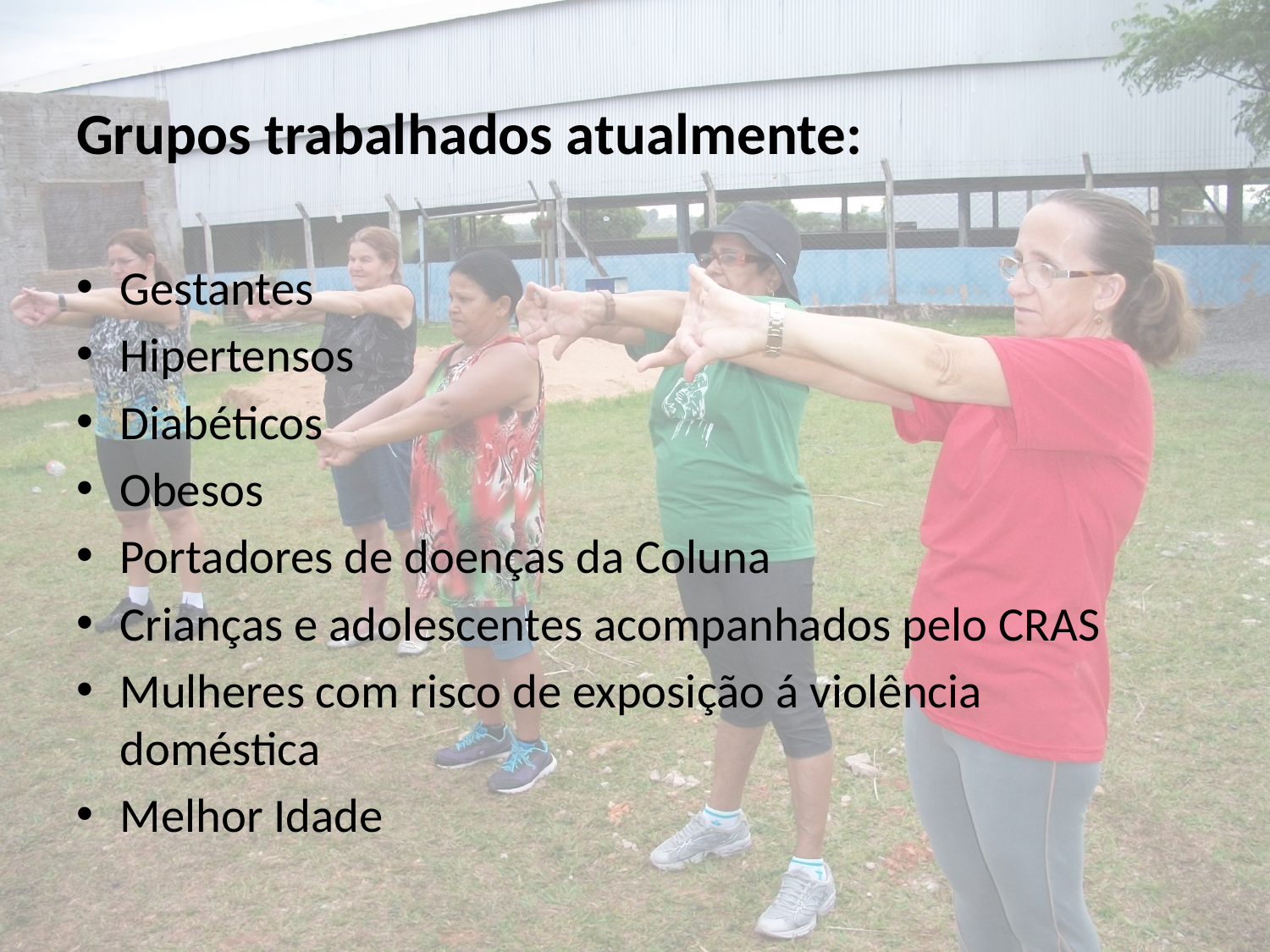

Grupos trabalhados atualmente:

Gestantes
Hipertensos
Diabéticos
Obesos
Portadores de doenças da Coluna
Crianças e adolescentes acompanhados pelo CRAS
Mulheres com risco de exposição á violência doméstica
Melhor Idade